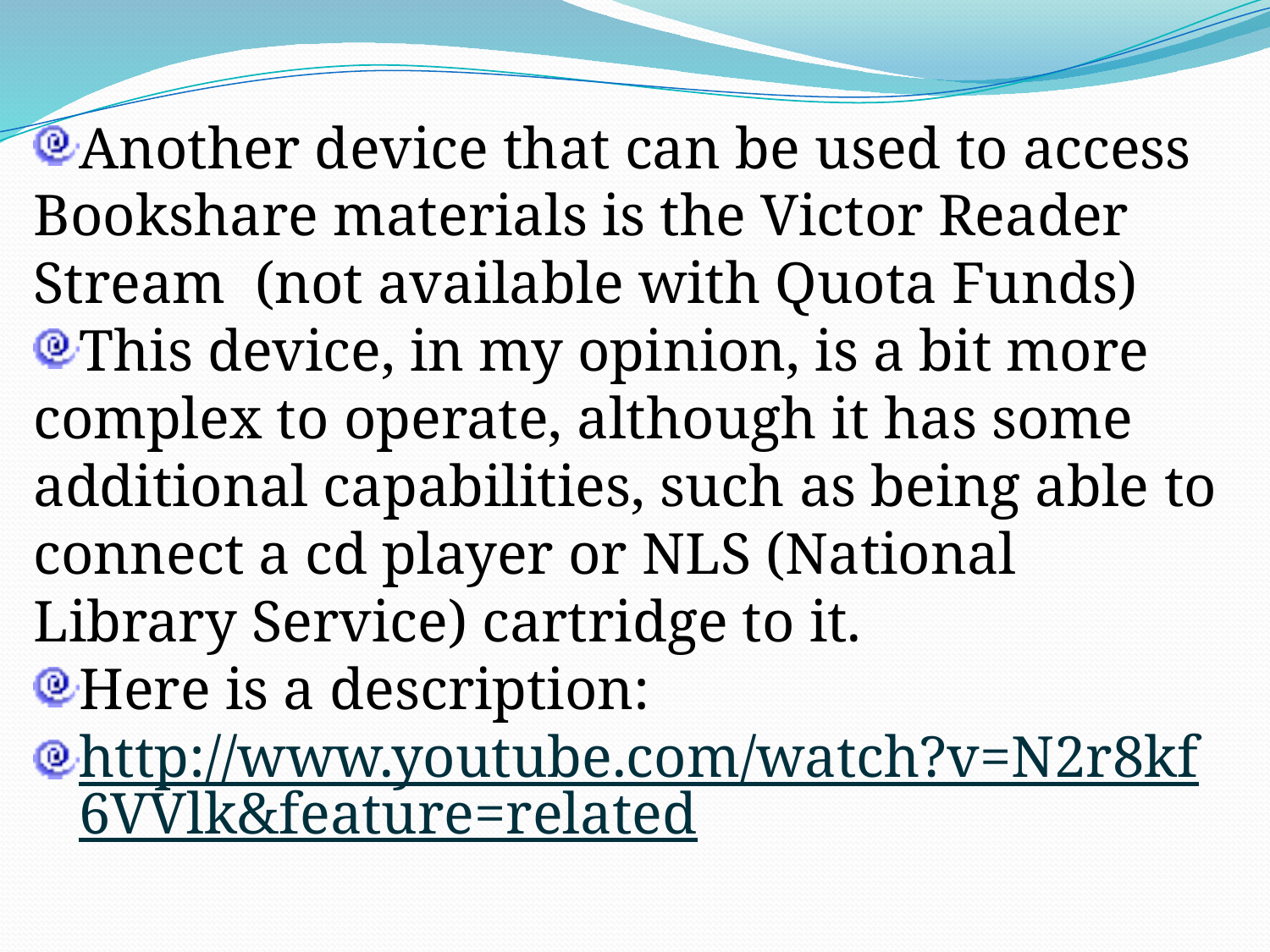

Another device that can be used to access Bookshare materials is the Victor Reader Stream  (not available with Quota Funds)
This device, in my opinion, is a bit more complex to operate, although it has some additional capabilities, such as being able to connect a cd player or NLS (National Library Service) cartridge to it.
Here is a description:
http://www.youtube.com/watch?v=N2r8kf6VVlk&feature=related